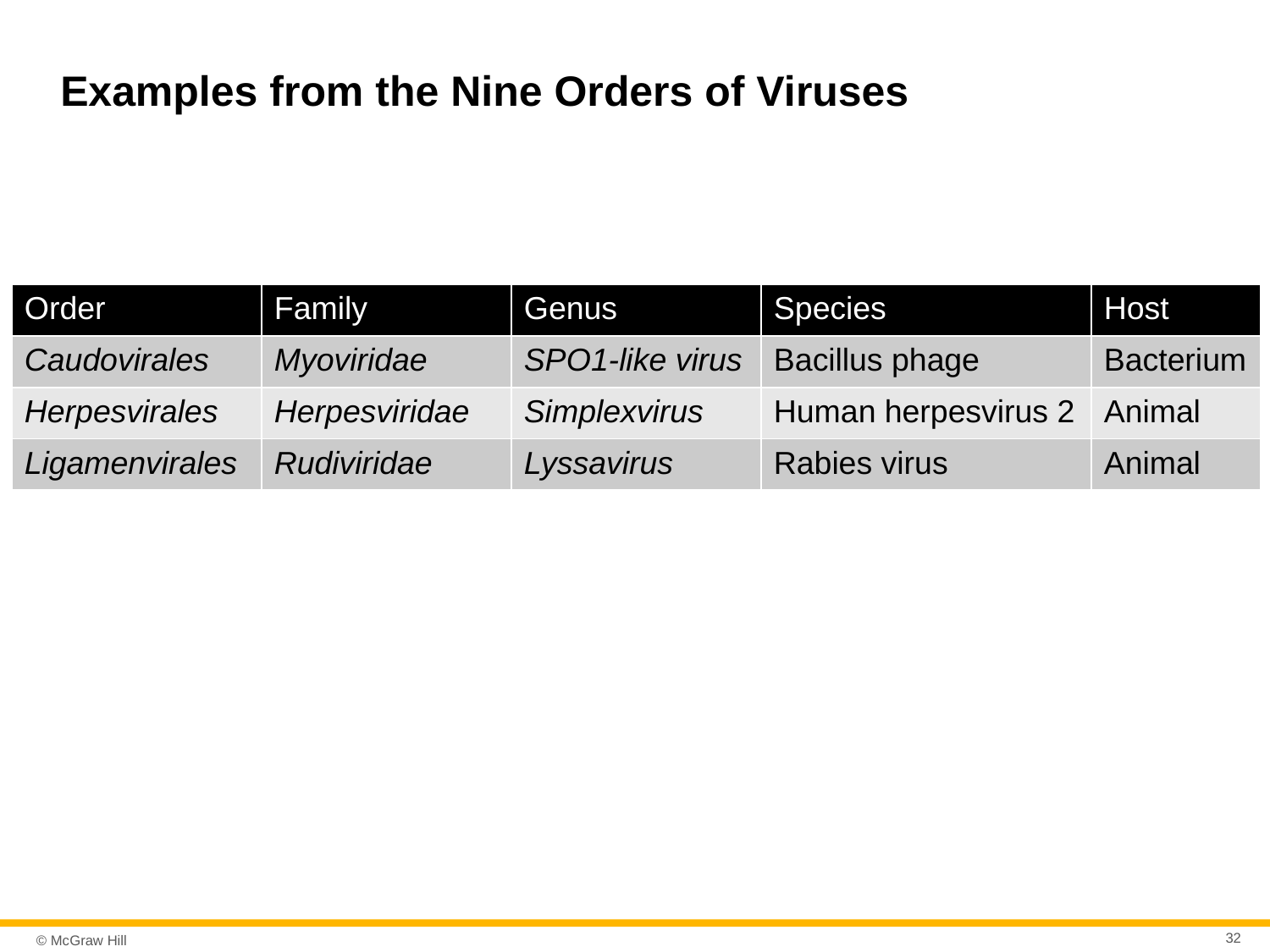

# Examples from the Nine Orders of Viruses
| Order | Family | Genus | Species | Host |
| --- | --- | --- | --- | --- |
| Caudovirales | Myoviridae | SPO1-like virus | Bacillus phage | Bacterium |
| Herpesvirales | Herpesviridae | Simplexvirus | Human herpesvirus 2 | Animal |
| Ligamenvirales | Rudiviridae | Lyssavirus | Rabies virus | Animal |